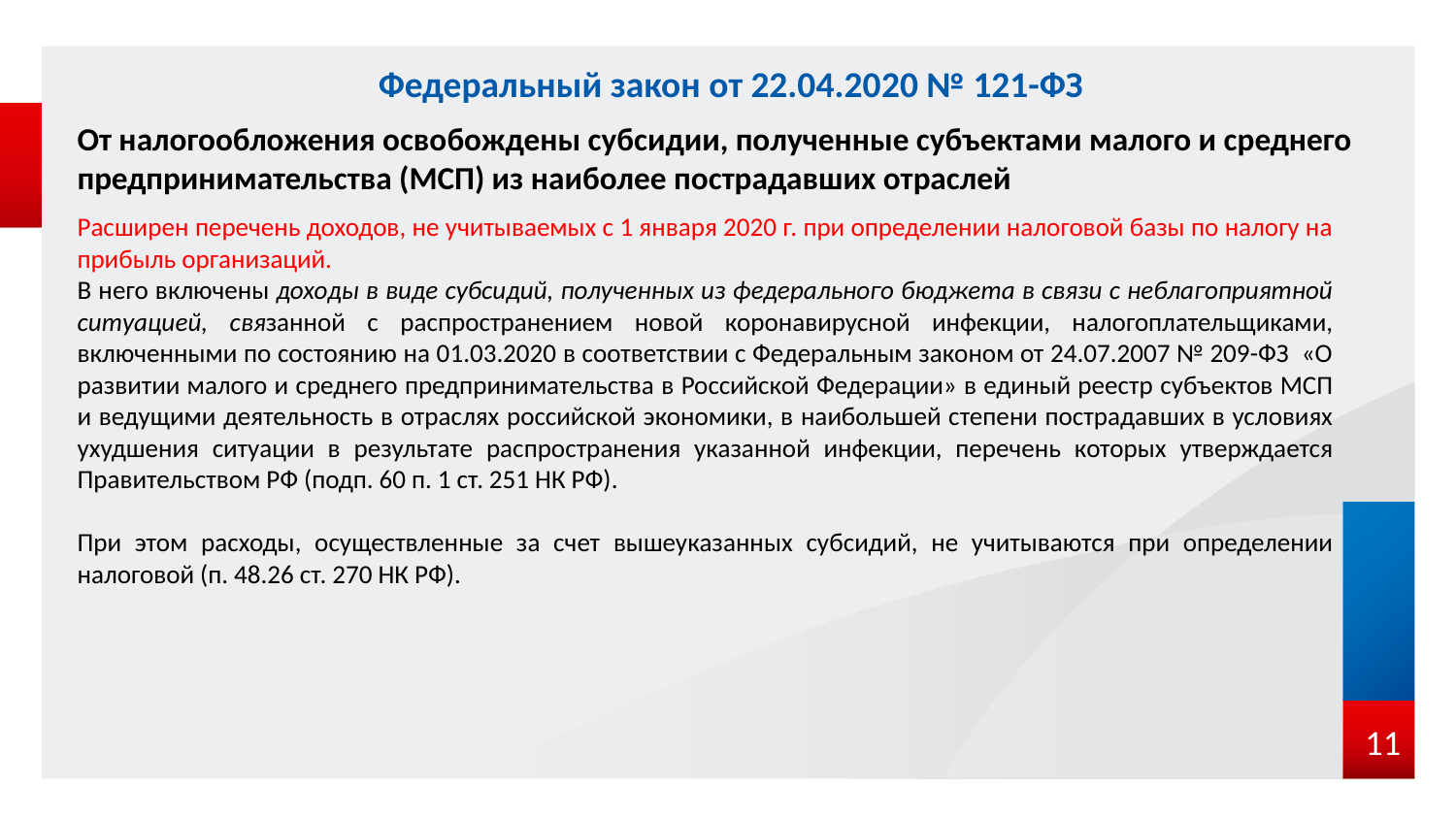

# Федеральный закон от 22.04.2020 № 121-ФЗ
От налогообложения освобождены субсидии, полученные субъектами малого и среднего предпринимательства (МСП) из наиболее пострадавших отраслей
Расширен перечень доходов, не учитываемых с 1 января 2020 г. при определении налоговой базы по налогу на прибыль организаций.
В него включены доходы в виде субсидий, полученных из федерального бюджета в связи с неблагоприятной ситуацией, связанной с распространением новой коронавирусной инфекции, налогоплательщиками, включенными по состоянию на 01.03.2020 в соответствии с Федеральным законом от 24.07.2007 № 209-ФЗ  «О развитии малого и среднего предпринимательства в Российской Федерации» в единый реестр субъектов МСП и ведущими деятельность в отраслях российской экономики, в наибольшей степени пострадавших в условиях ухудшения ситуации в результате распространения указанной инфекции, перечень которых утверждается Правительством РФ (подп. 60 п. 1 ст. 251 НК РФ).

При этом расходы, осуществленные за счет вышеуказанных субсидий, не учитываются при определении налоговой (п. 48.26 ст. 270 НК РФ).

 11